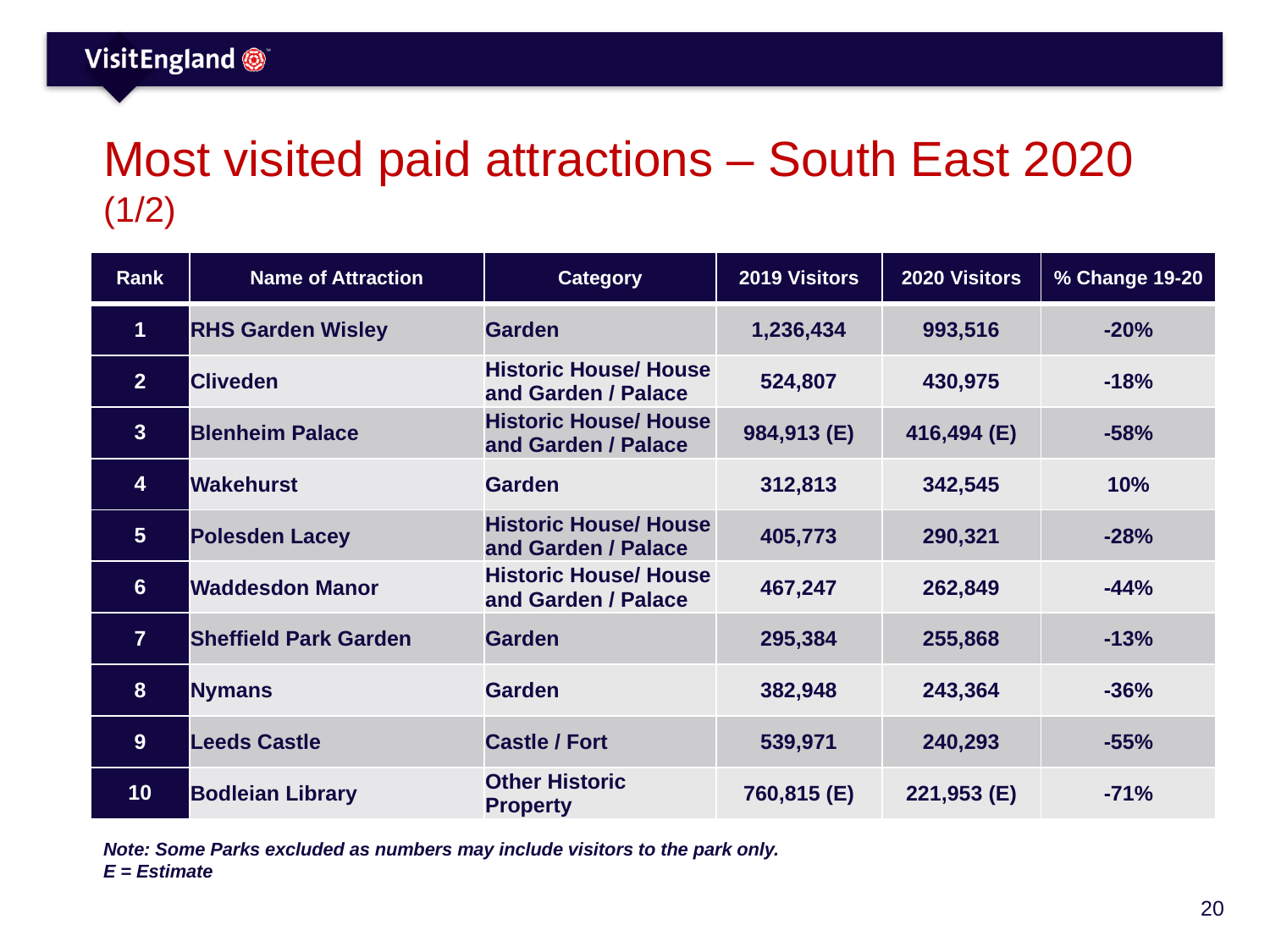

# Most visited paid attractions – South East 2020 (1/2)
| Rank | Name of Attraction | Category | 2019 Visitors | 2020 Visitors | % Change 19-20 |
| --- | --- | --- | --- | --- | --- |
| 1 | RHS Garden Wisley | Garden | 1,236,434 | 993,516 | -20% |
| 2 | Cliveden | Historic House/ House and Garden / Palace | 524,807 | 430,975 | -18% |
| 3 | Blenheim Palace | Historic House/ House and Garden / Palace | 984,913 (E) | 416,494 (E) | -58% |
| 4 | Wakehurst | Garden | 312,813 | 342,545 | 10% |
| 5 | Polesden Lacey | Historic House/ House and Garden / Palace | 405,773 | 290,321 | -28% |
| 6 | Waddesdon Manor | Historic House/ House and Garden / Palace | 467,247 | 262,849 | -44% |
| 7 | Sheffield Park Garden | Garden | 295,384 | 255,868 | -13% |
| 8 | Nymans | Garden | 382,948 | 243,364 | -36% |
| 9 | Leeds Castle | Castle / Fort | 539,971 | 240,293 | -55% |
| 10 | Bodleian Library | Other Historic Property | 760,815 (E) | 221,953 (E) | -71% |
Note: Some Parks excluded as numbers may include visitors to the park only.
E = Estimate